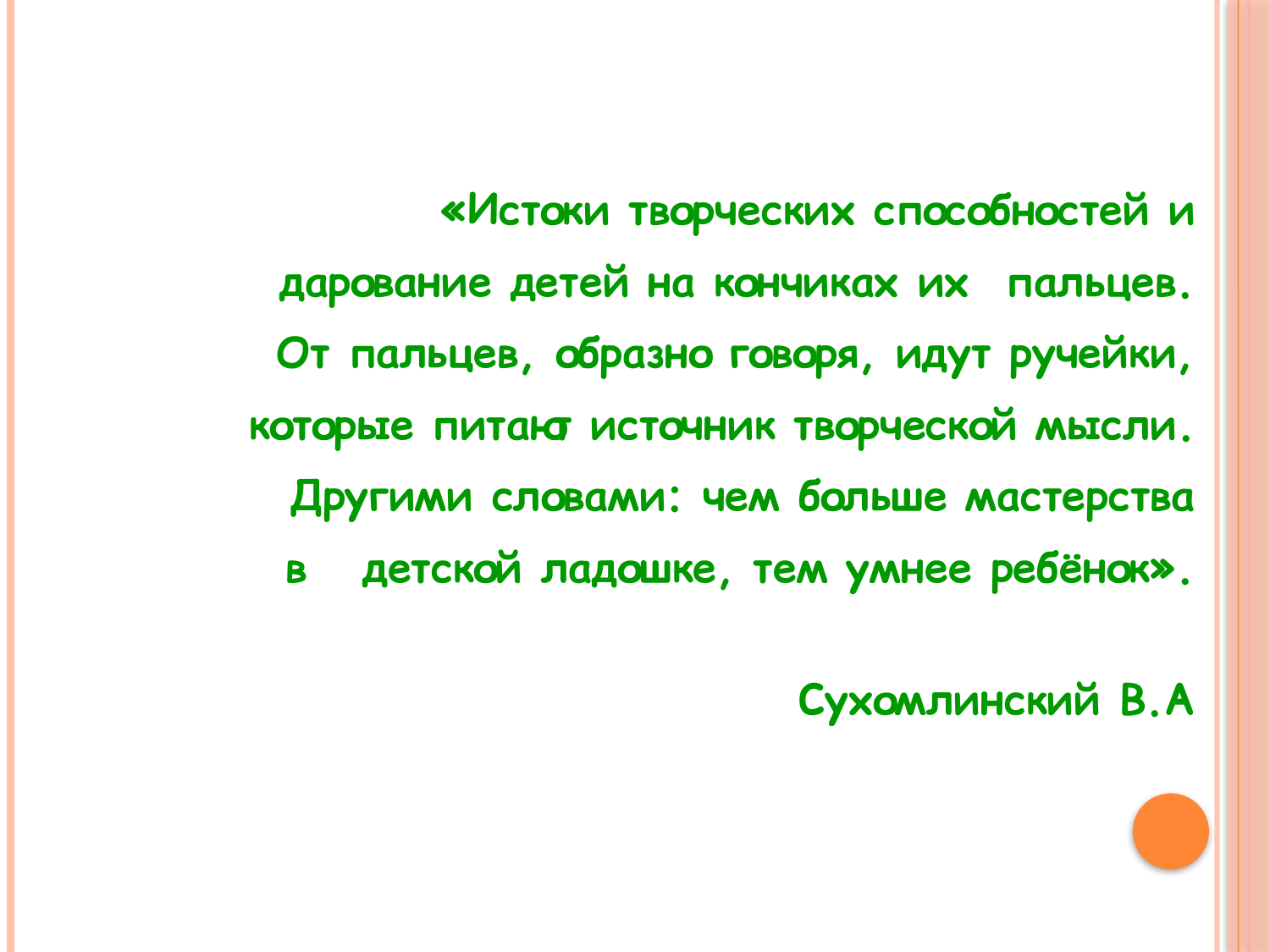

#
«Истоки творческих способностей и
дарование детей на кончиках их  пальцев.
От пальцев, образно говоря, идут ручейки,
которые питают источник творческой мысли.
Другими словами: чем больше мастерства
в   детской ладошке, тем умнее ребёнок».
										Сухомлинский В.А